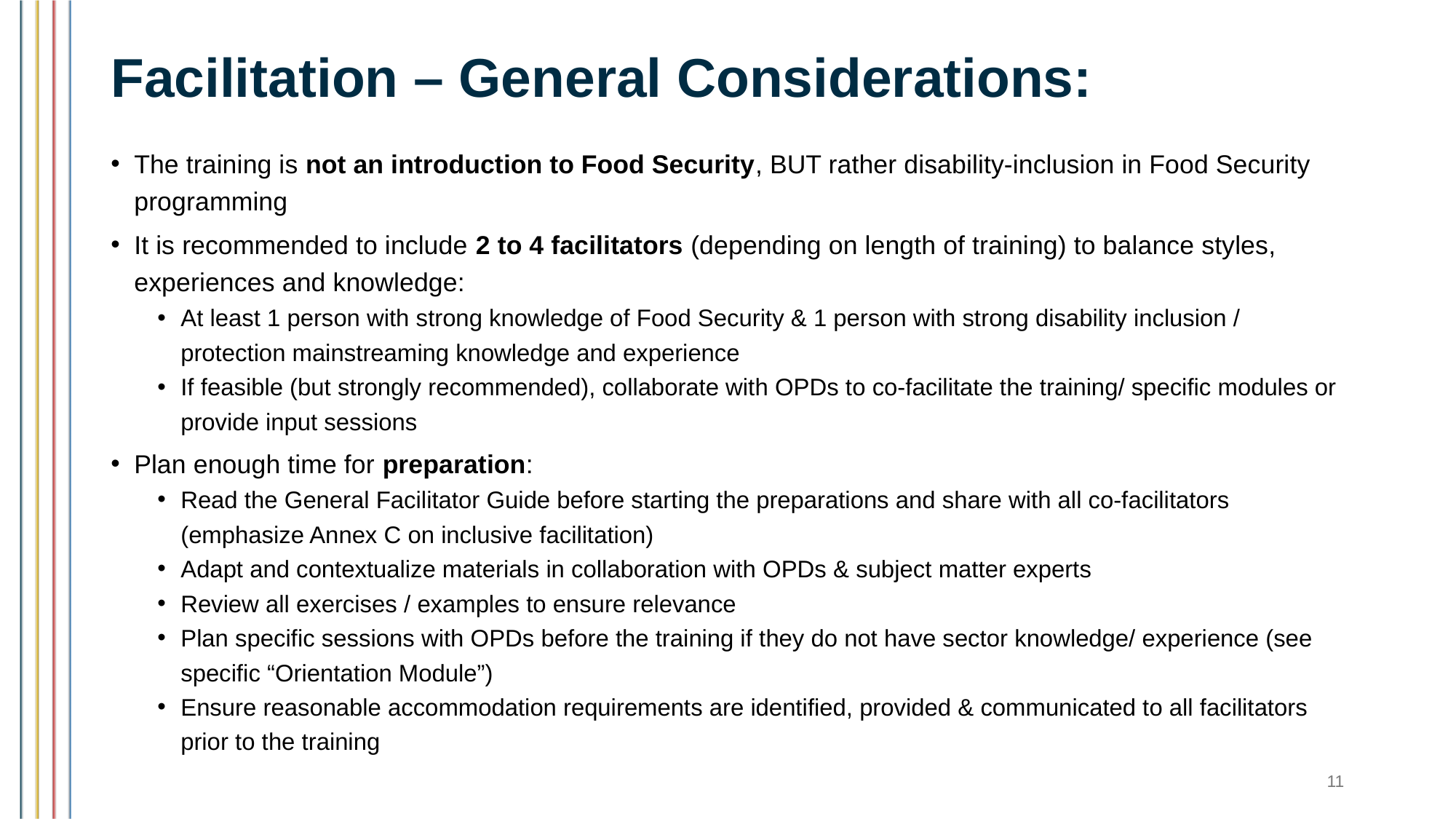

# Facilitation – General Considerations:
The training is not an introduction to Food Security, BUT rather disability-inclusion in Food Security programming
It is recommended to include 2 to 4 facilitators (depending on length of training) to balance styles, experiences and knowledge:
At least 1 person with strong knowledge of Food Security & 1 person with strong disability inclusion / protection mainstreaming knowledge and experience
If feasible (but strongly recommended), collaborate with OPDs to co-facilitate the training/ specific modules or provide input sessions
Plan enough time for preparation:
Read the General Facilitator Guide before starting the preparations and share with all co-facilitators (emphasize Annex C on inclusive facilitation)
Adapt and contextualize materials in collaboration with OPDs & subject matter experts
Review all exercises / examples to ensure relevance
Plan specific sessions with OPDs before the training if they do not have sector knowledge/ experience (see specific “Orientation Module”)
Ensure reasonable accommodation requirements are identified, provided & communicated to all facilitators prior to the training
11